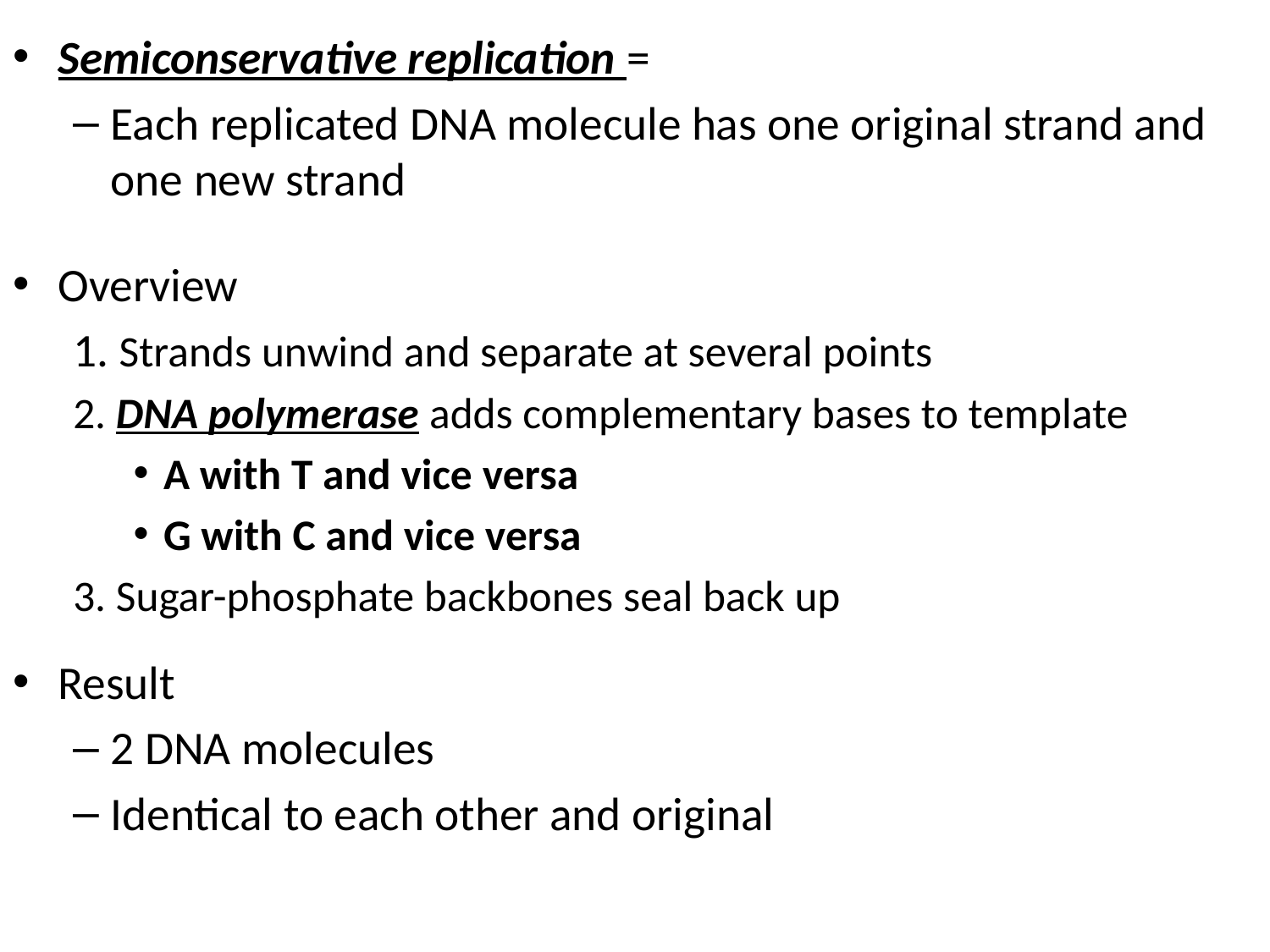

Semiconservative replication =
Each replicated DNA molecule has one original strand and one new strand

Overview
1. Strands unwind and separate at several points
2. DNA polymerase adds complementary bases to template
A with T and vice versa
G with C and vice versa
3. Sugar-phosphate backbones seal back up

Result
2 DNA molecules
Identical to each other and original